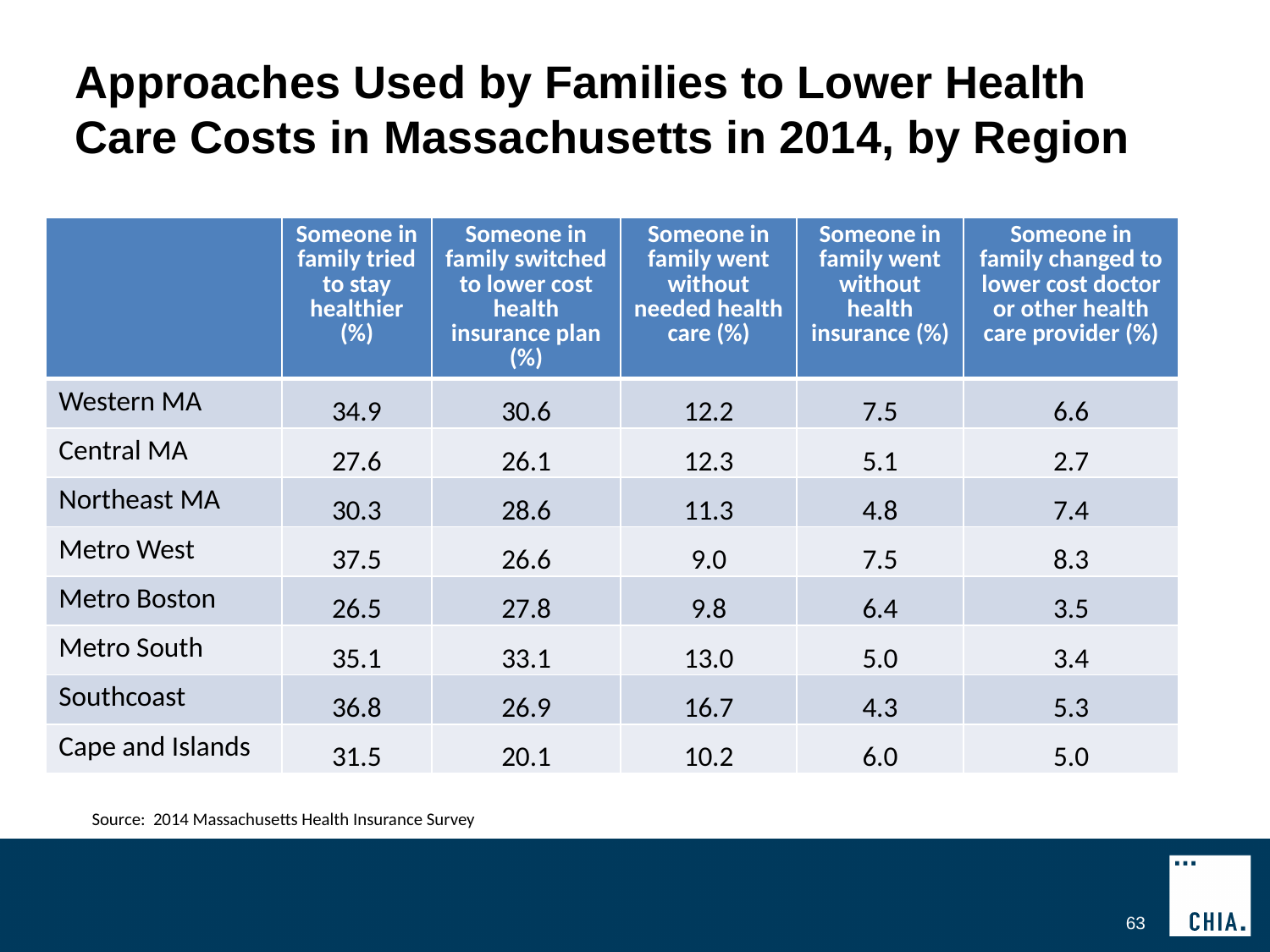

# Approaches Used by Families to Lower Health Care Costs in Massachusetts in 2014, by Region
|  | Someone in family tried to stay healthier (%) | Someone in family switched to lower cost health insurance plan (%) | Someone in family went without needed health care (%) | Someone in family went without health insurance (%) | Someone in family changed to lower cost doctor or other health care provider (%) |
| --- | --- | --- | --- | --- | --- |
| Western MA | 34.9 | 30.6 | 12.2 | 7.5 | 6.6 |
| Central MA | 27.6 | 26.1 | 12.3 | 5.1 | 2.7 |
| Northeast MA | 30.3 | 28.6 | 11.3 | 4.8 | 7.4 |
| Metro West | 37.5 | 26.6 | 9.0 | 7.5 | 8.3 |
| Metro Boston | 26.5 | 27.8 | 9.8 | 6.4 | 3.5 |
| Metro South | 35.1 | 33.1 | 13.0 | 5.0 | 3.4 |
| Southcoast | 36.8 | 26.9 | 16.7 | 4.3 | 5.3 |
| Cape and Islands | 31.5 | 20.1 | 10.2 | 6.0 | 5.0 |
Source:  2014 Massachusetts Health Insurance Survey
63